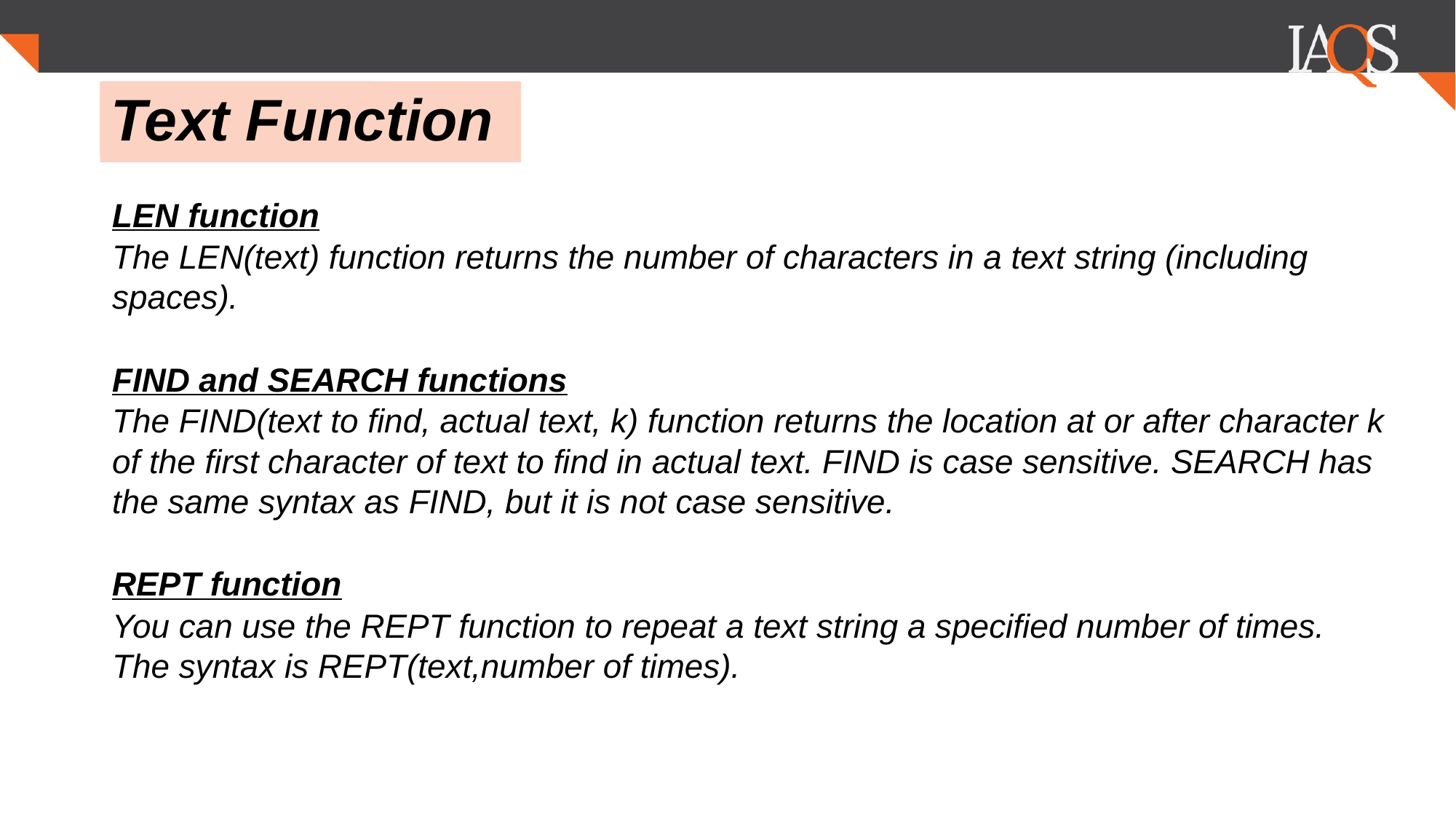

.

# Text Function
LEN function
The LEN(text) function returns the number of characters in a text string (including spaces).

FIND and SEARCH functions
The FIND(text to find, actual text, k) function returns the location at or after character k of the first character of text to find in actual text. FIND is case sensitive. SEARCH has the same syntax as FIND, but it is not case sensitive.

REPT function
You can use the REPT function to repeat a text string a specified number of times. The syntax is REPT(text,number of times).